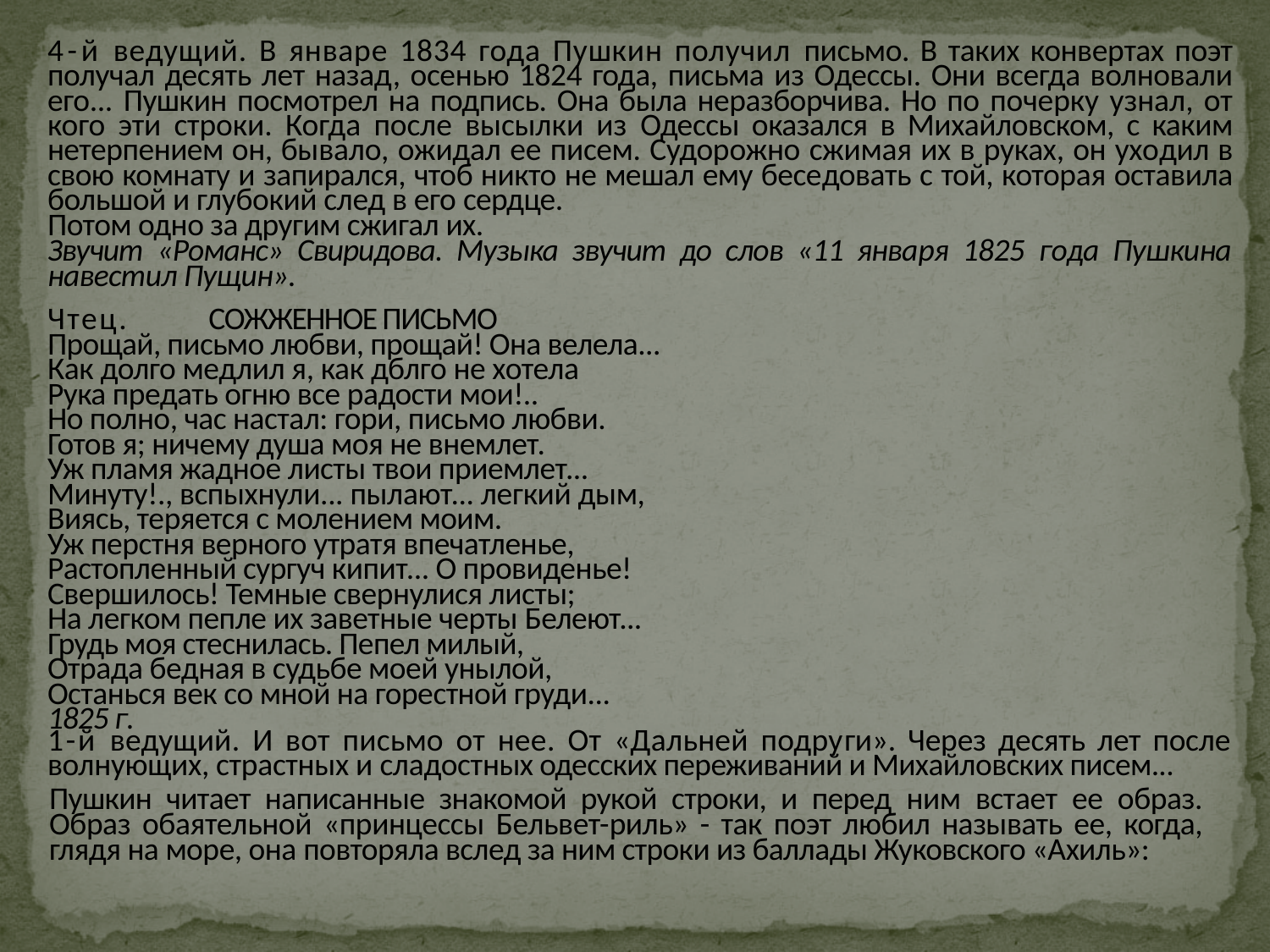

#
4-й ведущий. В январе 1834 года Пушкин получил письмо. В таких конвертах поэт получал десять лет назад, осе­нью 1824 года, письма из Одессы. Они всегда волновали его... Пушкин посмотрел на подпись. Она была неразборчива. Но по почерку узнал, от кого эти строки. Когда после высылки из Одессы оказался в Михайловском, с каким нетерпением он, бы­вало, ожидал ее писем. Судорожно сжимая их в руках, он ухо­дил в свою комнату и запирался, чтоб никто не мешал ему бесе­довать с той, которая оставила большой и глубокий след в его сердце.
Потом одно за другим сжигал их.
Звучит «Романс» Свиридова. Музыка звучит до слов «11 янва­ря 1825 года Пушкина навестил Пущин».
Чтец.	СОЖЖЕННОЕ ПИСЬМО
Прощай, письмо любви, прощай! Она велела...
Как долго медлил я, как дблго не хотела
Рука предать огню все радости мои!..
Но полно, час настал: гори, письмо любви.
Готов я; ничему душа моя не внемлет.
Уж пламя жадное листы твои приемлет...
Минуту!., вспыхнули... пылают... легкий дым,
Виясь, теряется с молением моим.
Уж перстня верного утратя впечатленье,
Растопленный сургуч кипит... О провиденье!
Свершилось! Темные свернулися листы;
На легком пепле их заветные черты Белеют...
Грудь моя стеснилась. Пепел милый,
Отрада бедная в судьбе моей унылой,
Останься век со мной на горестной груди...
1825 г.

1-й ведущий. И вот письмо от нее. От «Дальней подру­ги». Через десять лет после волнующих, страстных и сладост­ных одесских переживаний и Михайловских писем...
Пушкин читает написанные знакомой рукой строки, и перед ним встает ее образ. Образ обаятельной «принцессы Бельвет-риль» - так поэт любил называть ее, когда, глядя на море, она повторяла вслед за ним строки из баллады Жуковского «Ахиль»: